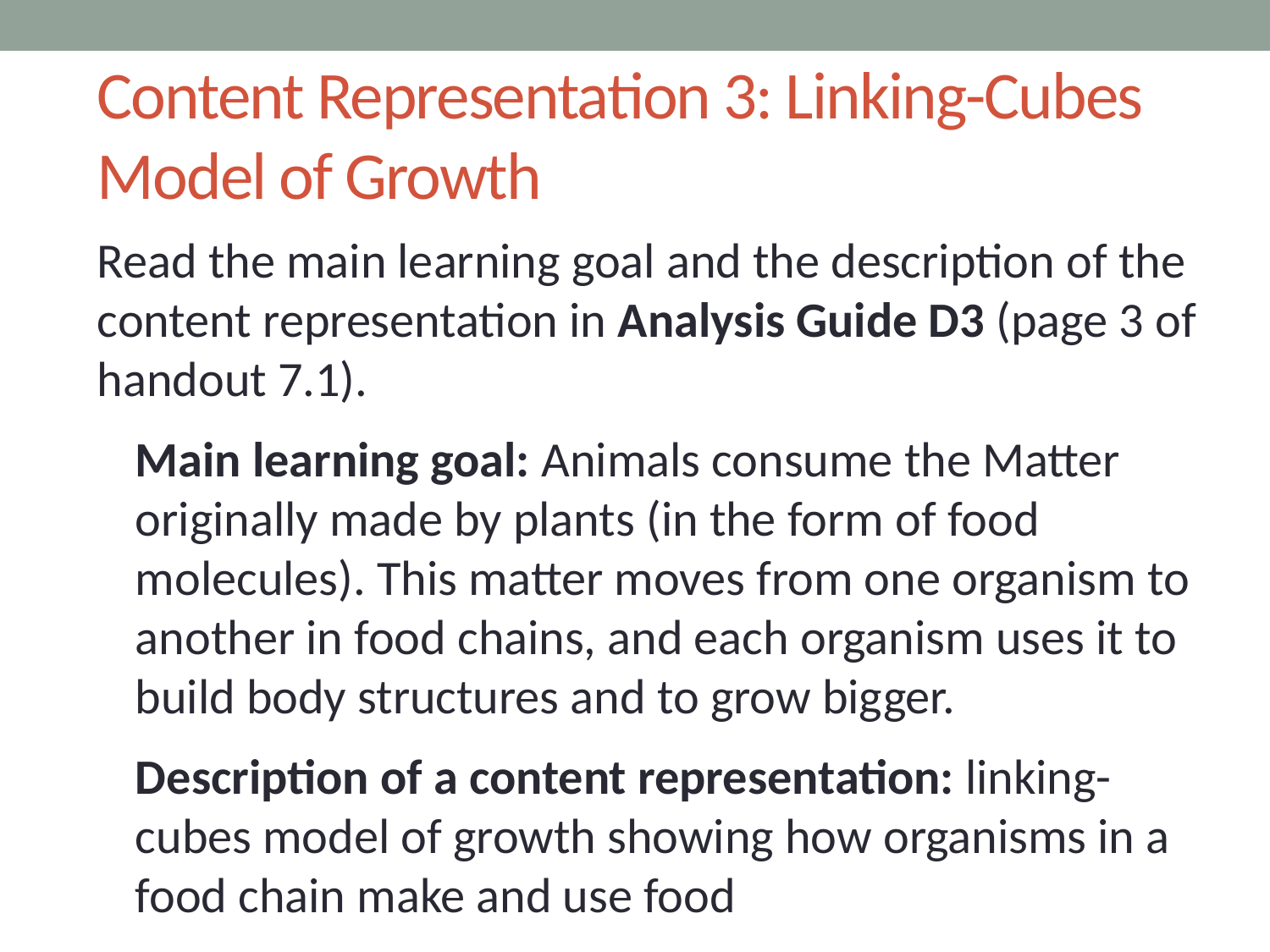

# Content Representation 3: Linking-Cubes Model of Growth
Read the main learning goal and the description of the content representation in Analysis Guide D3 (page 3 of handout 7.1).
Main learning goal: Animals consume the Matter originally made by plants (in the form of food molecules). This matter moves from one organism to another in food chains, and each organism uses it to build body structures and to grow bigger.
Description of a content representation: linking-cubes model of growth showing how organisms in a food chain make and use food